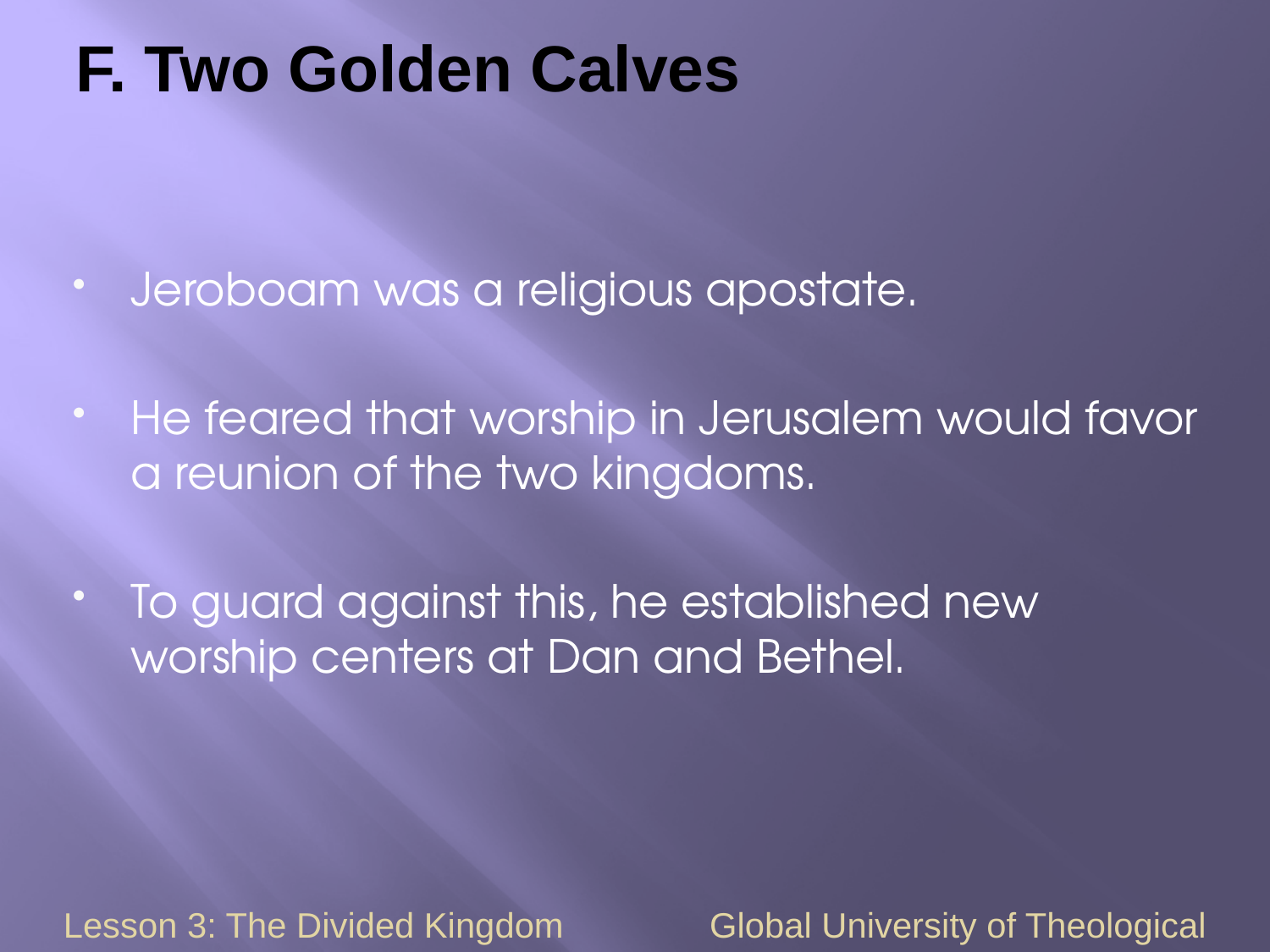

# F. Two Golden Calves
Jeroboam was a religious apostate.

He feared that worship in Jerusalem would favor a reunion of the two kingdoms.

To guard against this, he established new worship centers at Dan and Bethel.
Lesson 3: The Divided Kingdom               Global University of Theological Studies